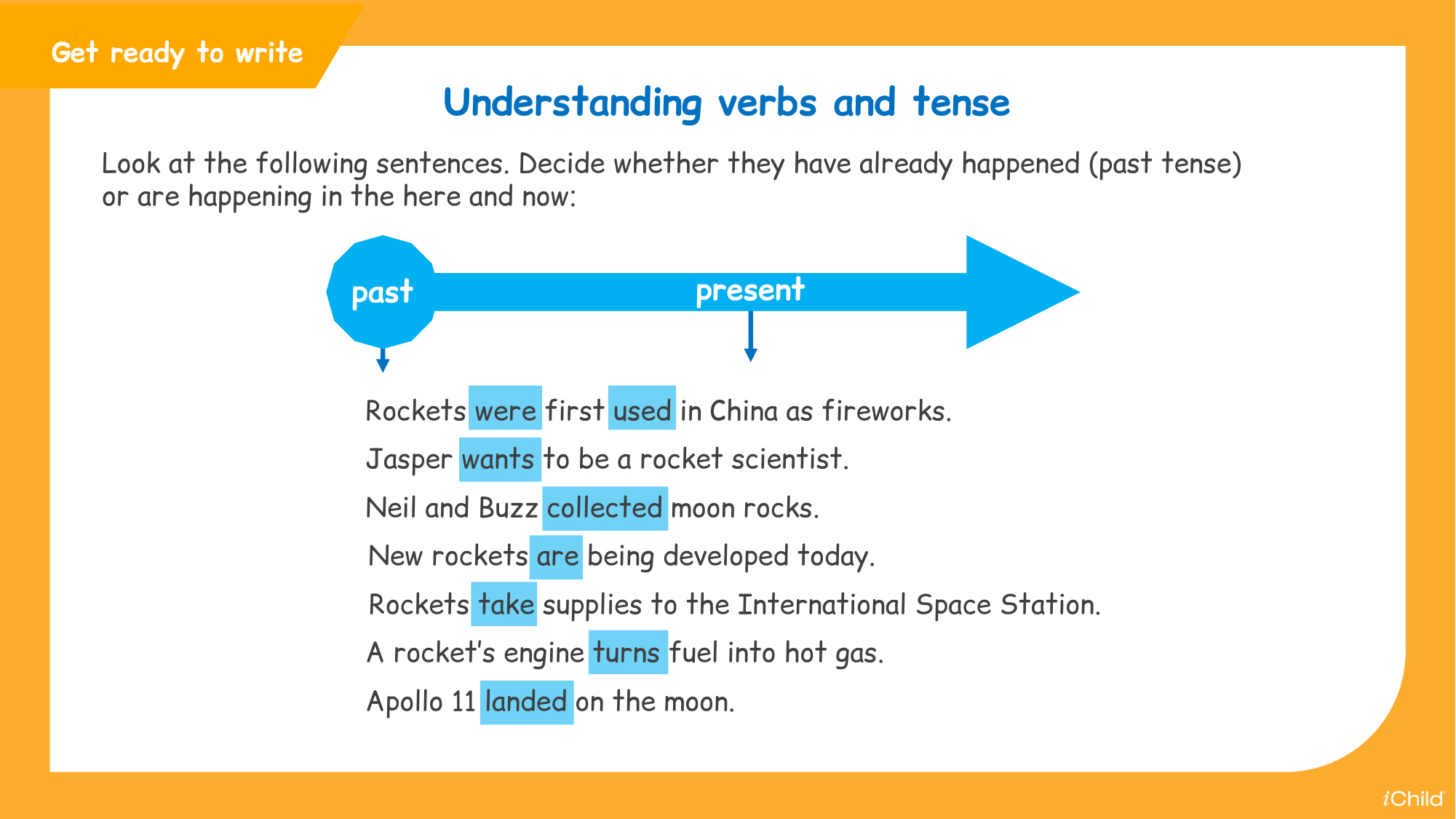

Get ready to write
Understanding verbs and tense
Look at the following sentences. Decide whether they have already happened (past tense) or are happening in the here and now:
present
past

Rockets were first used in China as fireworks.
Jasper wants to be a rocket scientist.

Neil and Buzz collected moon rocks.

New rockets are being developed today.

Rockets take supplies to the International Space Station.

A rocket’s engine turns fuel into hot gas.

Apollo 11 landed on the moon.